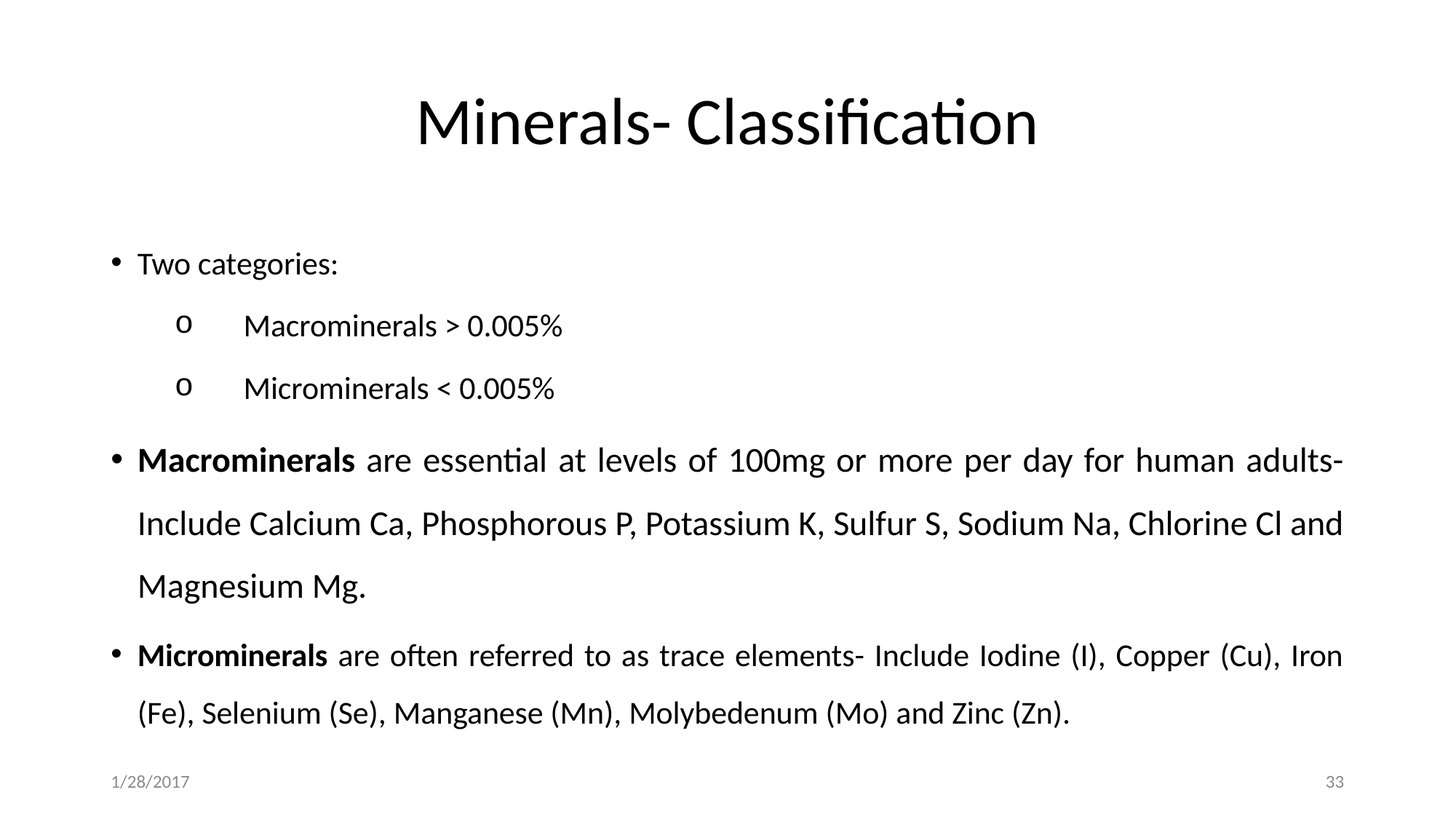

# Minerals- Classification
Two categories:
Macrominerals > 0.005%
Microminerals < 0.005%
Macrominerals are essential at levels of 100mg or more per day for human adults-Include Calcium Ca, Phosphorous P, Potassium K, Sulfur S, Sodium Na, Chlorine Cl and Magnesium Mg.
Microminerals are often referred to as trace elements- Include Iodine (I), Copper (Cu), Iron (Fe), Selenium (Se), Manganese (Mn), Molybedenum (Mo) and Zinc (Zn).

1/28/2017
33